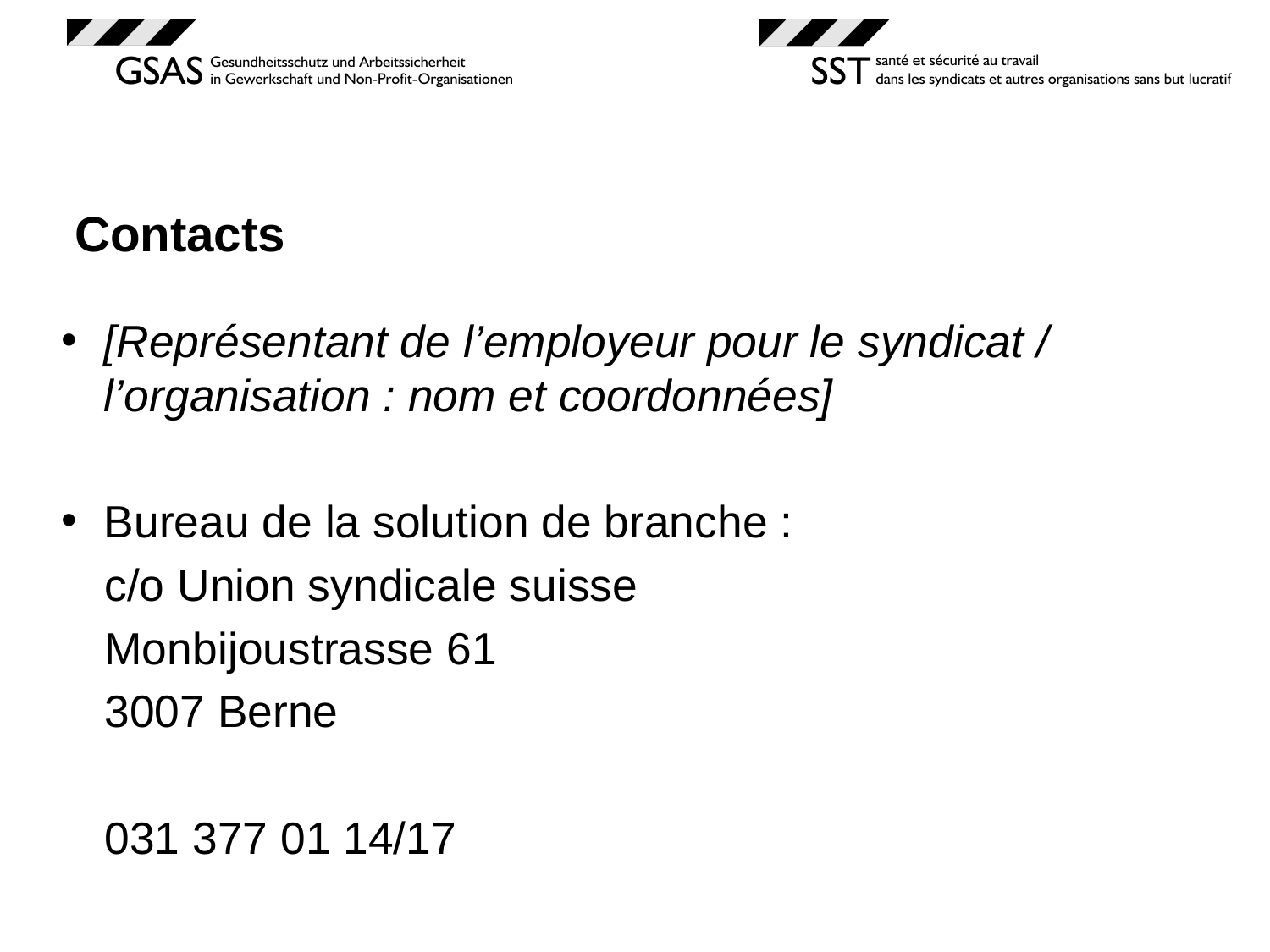

# Contacts
[Représentant de l’employeur pour le syndicat / l’organisation : nom et coordonnées]

Bureau de la solution de branche :
c/o Union syndicale suisse
Monbijoustrasse 61
3007 Berne

031 377 01 14/17